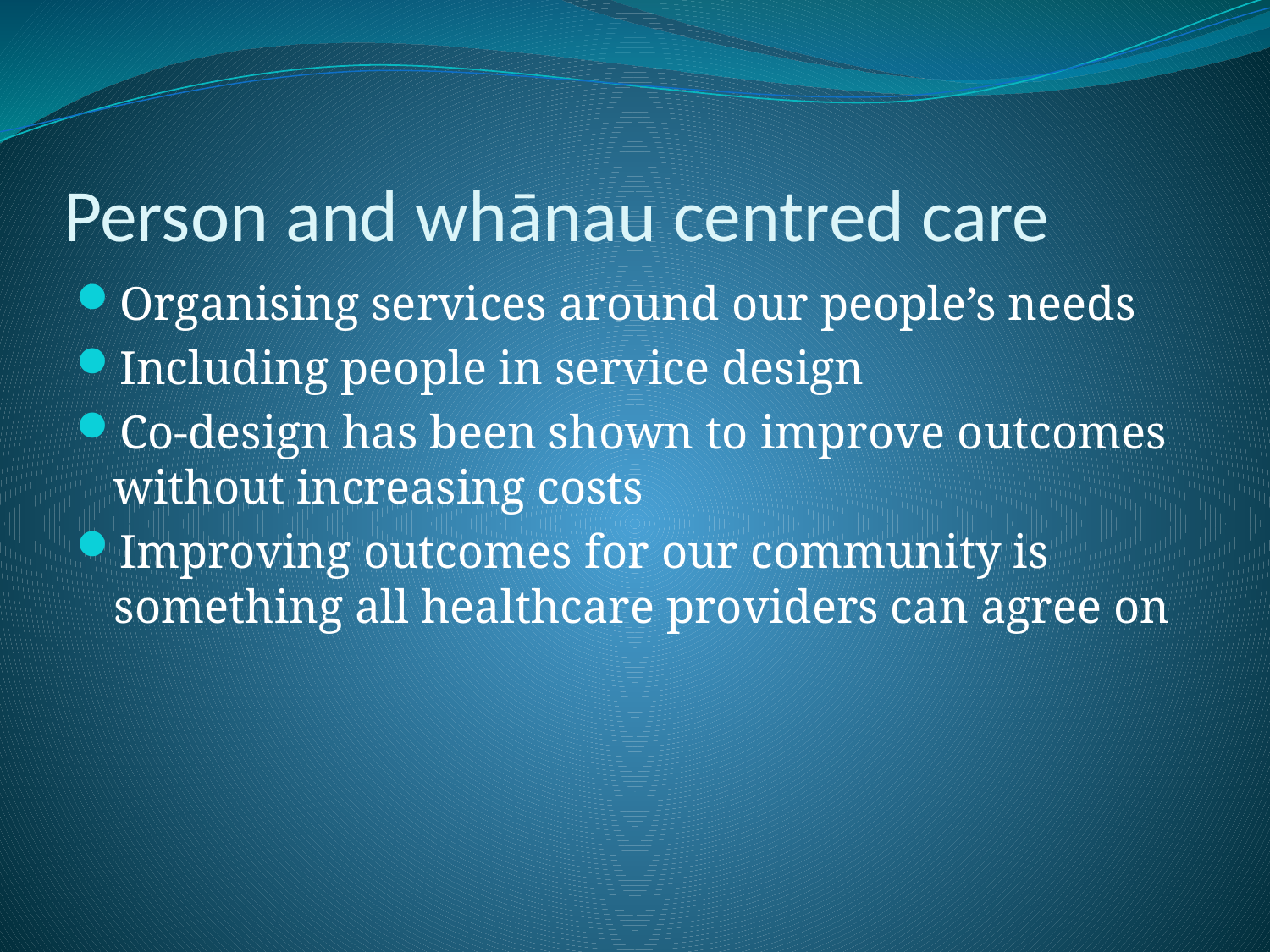

# Person and whānau centred care
Organising services around our people’s needs
Including people in service design
Co-design has been shown to improve outcomes without increasing costs
Improving outcomes for our community is something all healthcare providers can agree on